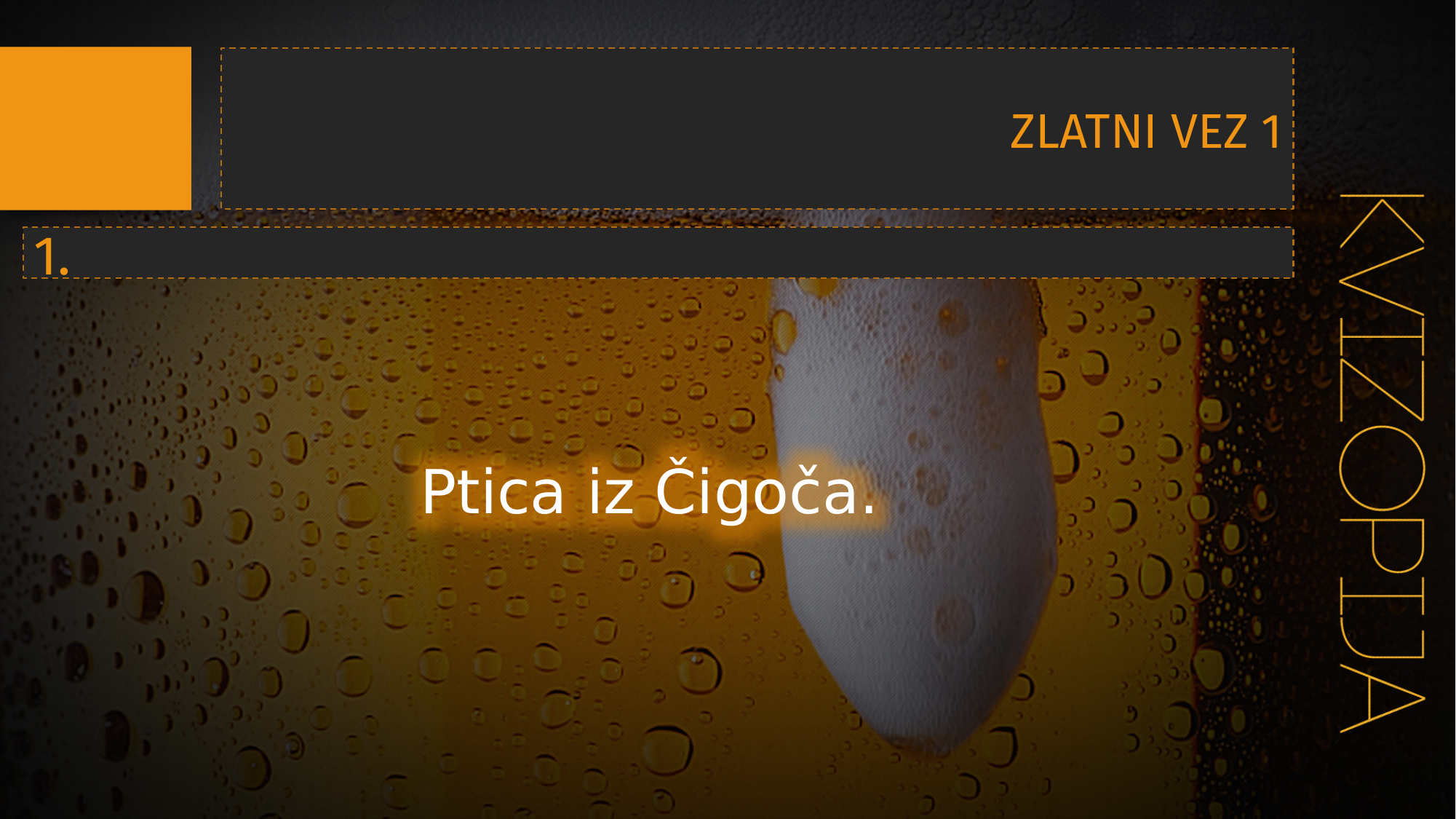

ZLATNI VEZ 1
1.
Ptica iz Čigoča.